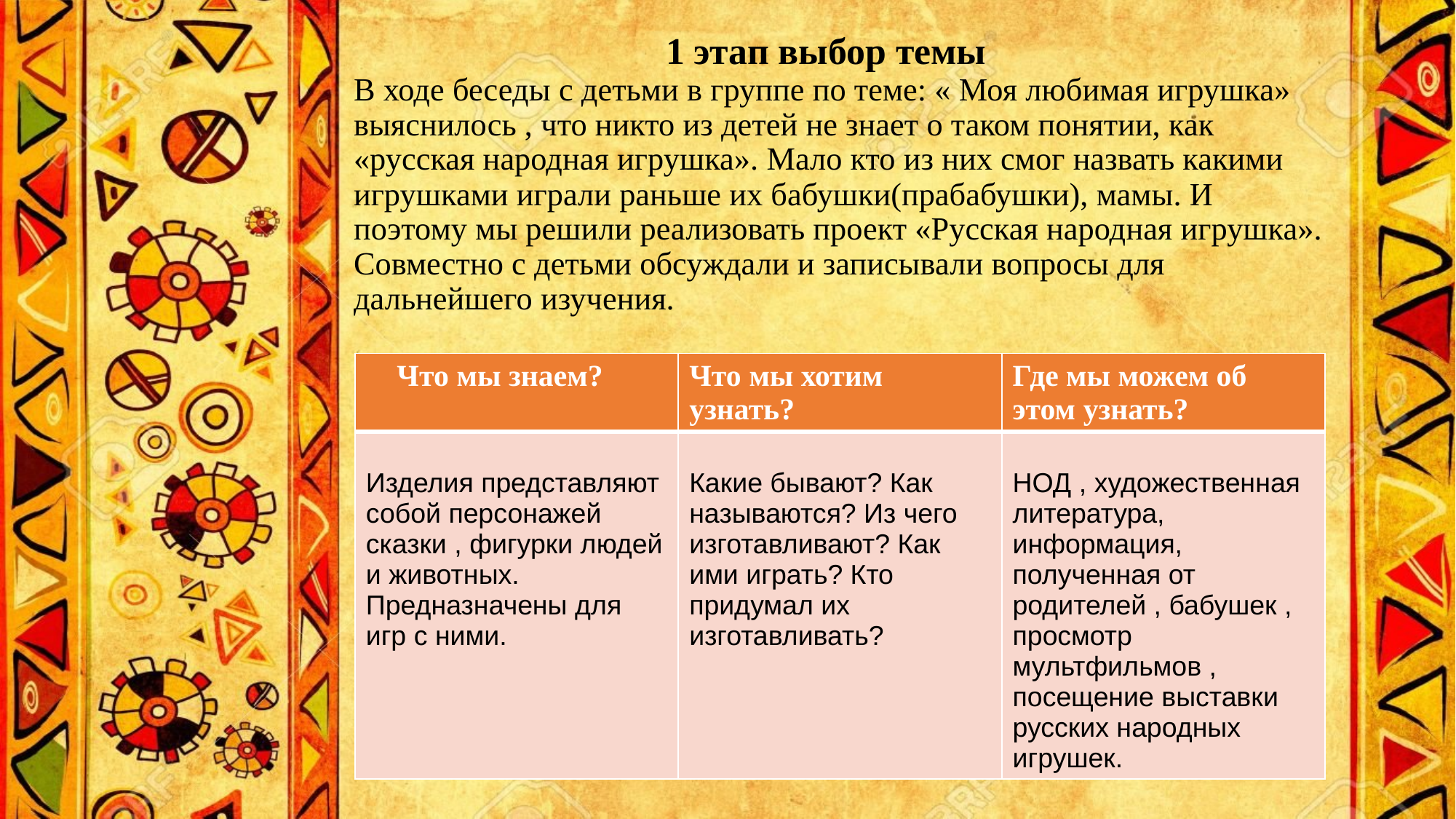

# 1 этап выбор темы В ходе беседы с детьми в группе по теме: « Моя любимая игрушка» выяснилось , что никто из детей не знает о таком понятии, как «русская народная игрушка». Мало кто из них смог назвать какими игрушками играли раньше их бабушки(прабабушки), мамы. И  поэтому мы решили реализовать проект «Русская народная игрушка». Совместно с детьми обсуждали и записывали вопросы для дальнейшего изучения.
| Что мы знаем? | Что мы хотим узнать? | Где мы можем об этом узнать? |
| --- | --- | --- |
| Изделия представляют собой персонажей сказки , фигурки людей и животных. Предназначены для игр с ними. | Какие бывают? Как называются? Из чего изготавливают? Как ими играть? Кто придумал их изготавливать? | НОД , художественная литература, информация, полученная от родителей , бабушек , просмотр мультфильмов , посещение выставки русских народных игрушек. |